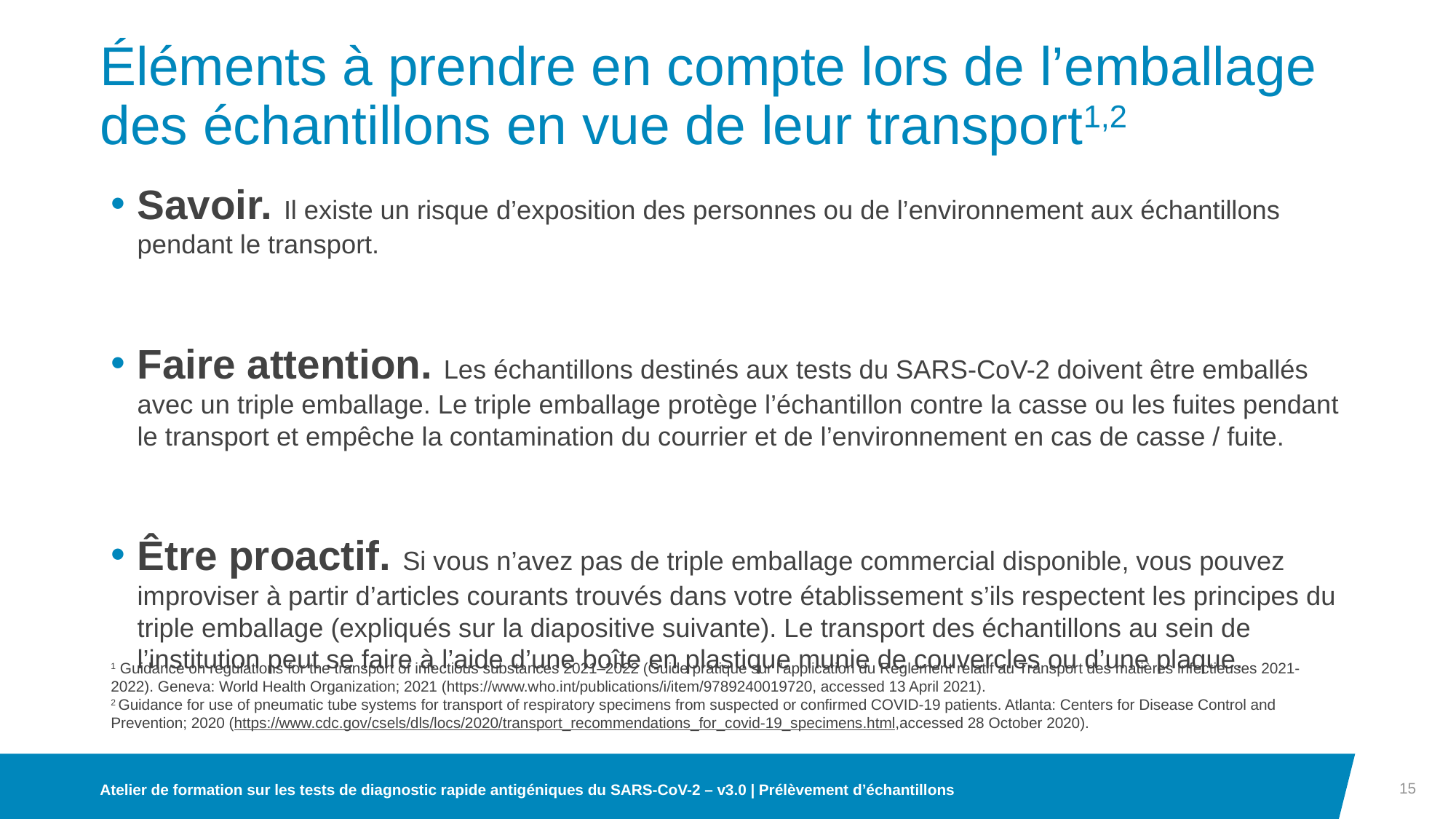

# Éléments à prendre en compte lors de l’emballage des échantillons en vue de leur transport1,2
Savoir. Il existe un risque d’exposition des personnes ou de l’environnement aux échantillons pendant le transport.

Faire attention. Les échantillons destinés aux tests du SARS-CoV-2 doivent être emballés avec un triple emballage. Le triple emballage protège l’échantillon contre la casse ou les fuites pendant le transport et empêche la contamination du courrier et de l’environnement en cas de casse / fuite.

Être proactif. Si vous n’avez pas de triple emballage commercial disponible, vous pouvez improviser à partir d’articles courants trouvés dans votre établissement s’ils respectent les principes du triple emballage (expliqués sur la diapositive suivante). Le transport des échantillons au sein de l’institution peut se faire à l’aide d’une boîte en plastique munie de couvercles ou d’une plaque.

1 Guidance on regulations for the transport of infectious substances 2021–2022 (Guide pratique sur l’application du Règlement relatif au Transport des matières infectieuses 2021-2022). Geneva: World Health Organization; 2021 (https://www.who.int/publications/i/item/9789240019720, accessed 13 April 2021).
2 Guidance for use of pneumatic tube systems for transport of respiratory specimens from suspected or confirmed COVID-19 patients. Atlanta: Centers for Disease Control and Prevention; 2020 (https://www.cdc.gov/csels/dls/locs/2020/transport_recommendations_for_covid-19_specimens.html,accessed 28 October 2020).
15
Atelier de formation sur les tests de diagnostic rapide antigéniques du SARS-CoV-2 – v3.0 | Prélèvement d’échantillons